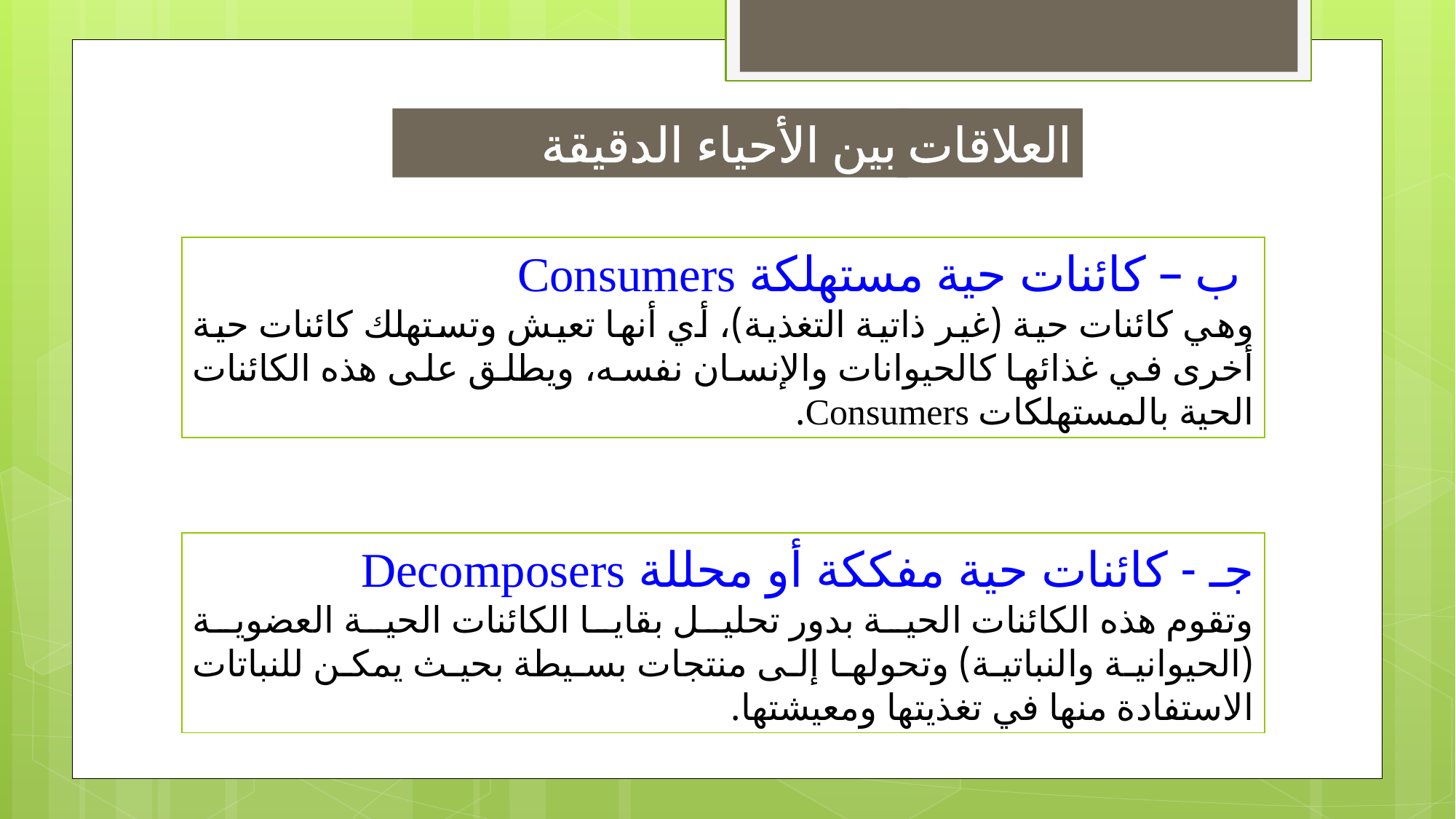

بين الأحياء الدقيقة
العلاقات
 ب – كائنات حية مستهلكة Consumers
وهي كائنات حية (غير ذاتية التغذية)، أي أنها تعيش وتستهلك كائنات حية أخرى في غذائها كالحيوانات والإنسان نفسه، ويطلق على هذه الكائنات الحية بالمستهلكات Consumers.
جـ - كائنات حية مفككة أو محللة Decomposers
وتقوم هذه الكائنات الحية بدور تحليل بقايا الكائنات الحية العضوية (الحيوانية والنباتية) وتحولها إلى منتجات بسيطة بحيث يمكن للنباتات الاستفادة منها في تغذيتها ومعيشتها.